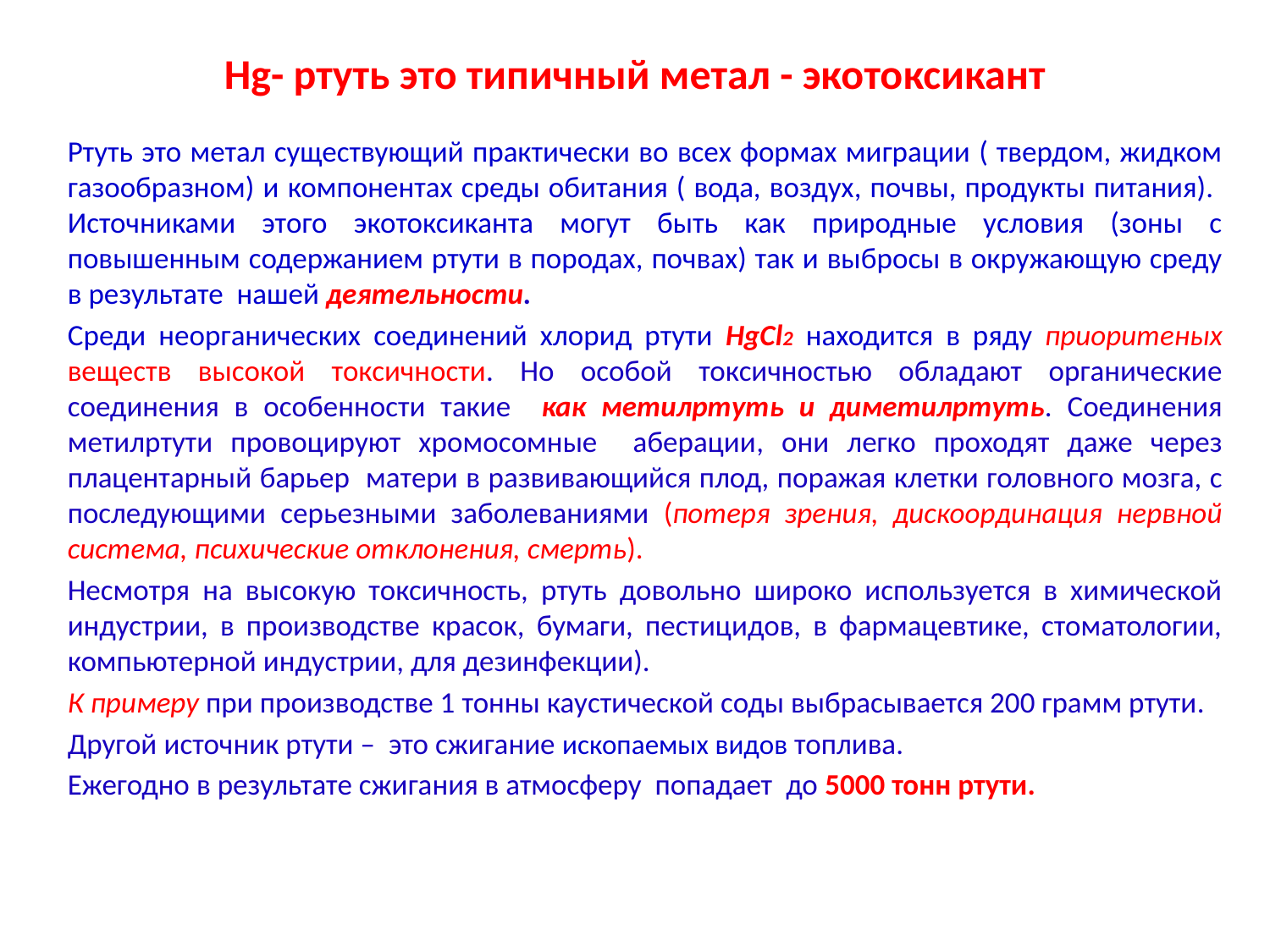

# Hg- ртуть это типичный метал - экотоксикант
Ртуть это метал существующий практически во всех формах миграции ( твердом, жидком газообразном) и компонентах среды обитания ( вода, воздух, почвы, продукты питания).  Источниками этого экотоксиканта могут быть как природные условия (зоны с повышенным содержанием ртути в породах, почвах) так и выбросы в окружающую среду в результате  нашей деятельности.
Среди неорганических соединений хлорид ртути HgCl2 находится в ряду приоритеных веществ высокой токсичности. Но особой токсичностью обладают органические соединения в особенности такие  как метилртуть и диметилртуть. Соединения метилртути провоцируют хромосомные  аберации, они легко проходят даже через плацентарный барьер  матери в развивающийся плод, поражая клетки головного мозга, с последующими серьезными заболеваниями (потеря зрения, дискоординация нервной система, психические отклонения, смерть).
Несмотря на высокую токсичность, ртуть довольно широко используется в химической индустрии, в производстве красок, бумаги, пестицидов, в фармацевтике, стоматологии, компьютерной индустрии, для дезинфекции).
К примеру при производстве 1 тонны каустической соды выбрасывается 200 грамм ртути.
Другой источник ртути –  это сжигание ископаемых видов топлива.
Ежегодно в результате сжигания в атмосферу  попадает  до 5000 тонн ртути.